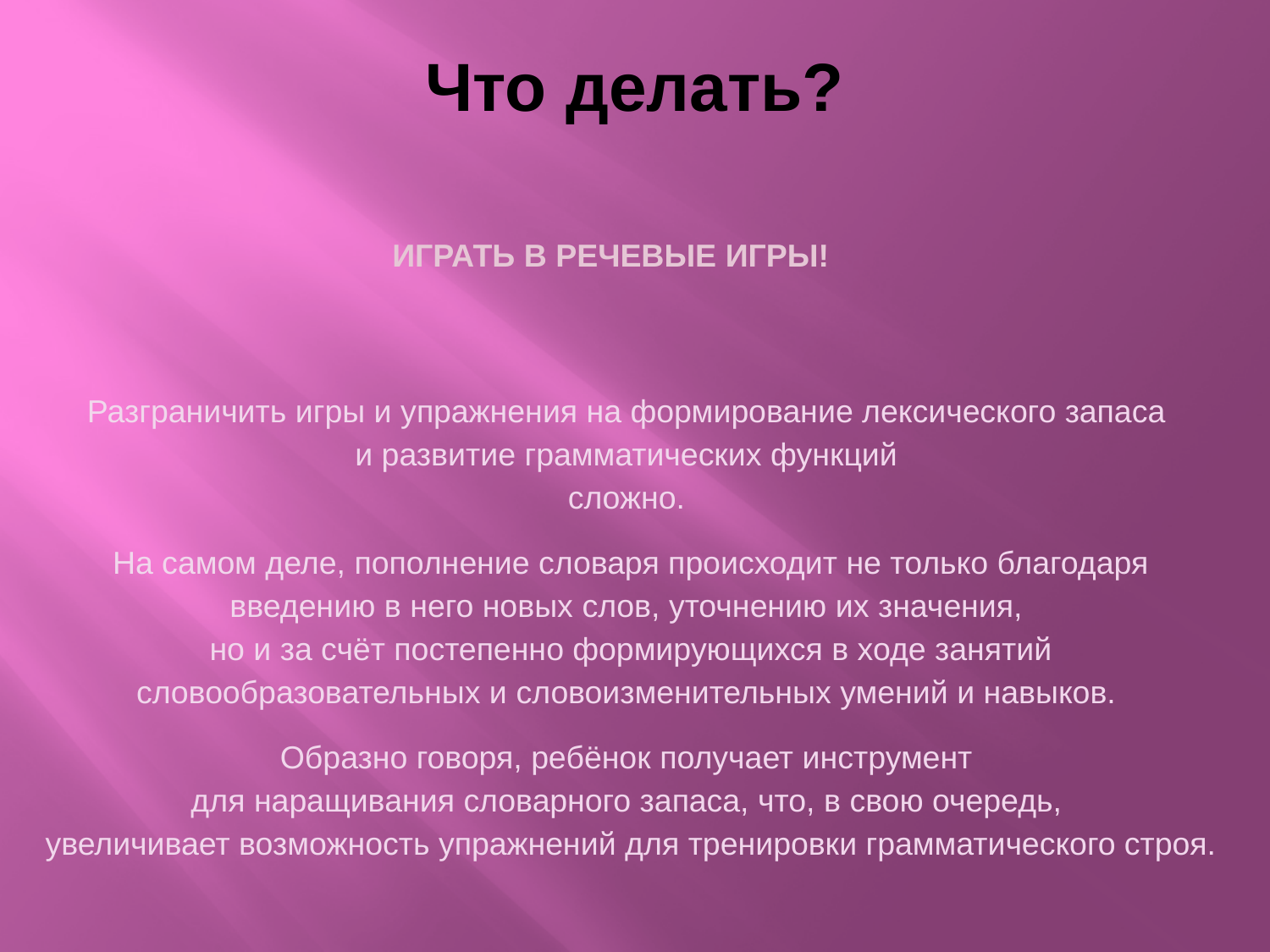

# Что делать?
Играть в речевые игры!
Разграничить игры и упражнения на формирование лексического запаса
и развитие грамматических функций
сложно.
На самом деле, пополнение словаря происходит не только благодаря введению в него новых слов, уточнению их значения,
но и за счёт постепенно формирующихся в ходе занятий словообразовательных и словоизменительных умений и навыков.
Образно говоря, ребёнок получает инструмент
для наращивания словарного запаса, что, в свою очередь,
увеличивает возможность упражнений для тренировки грамматического строя.